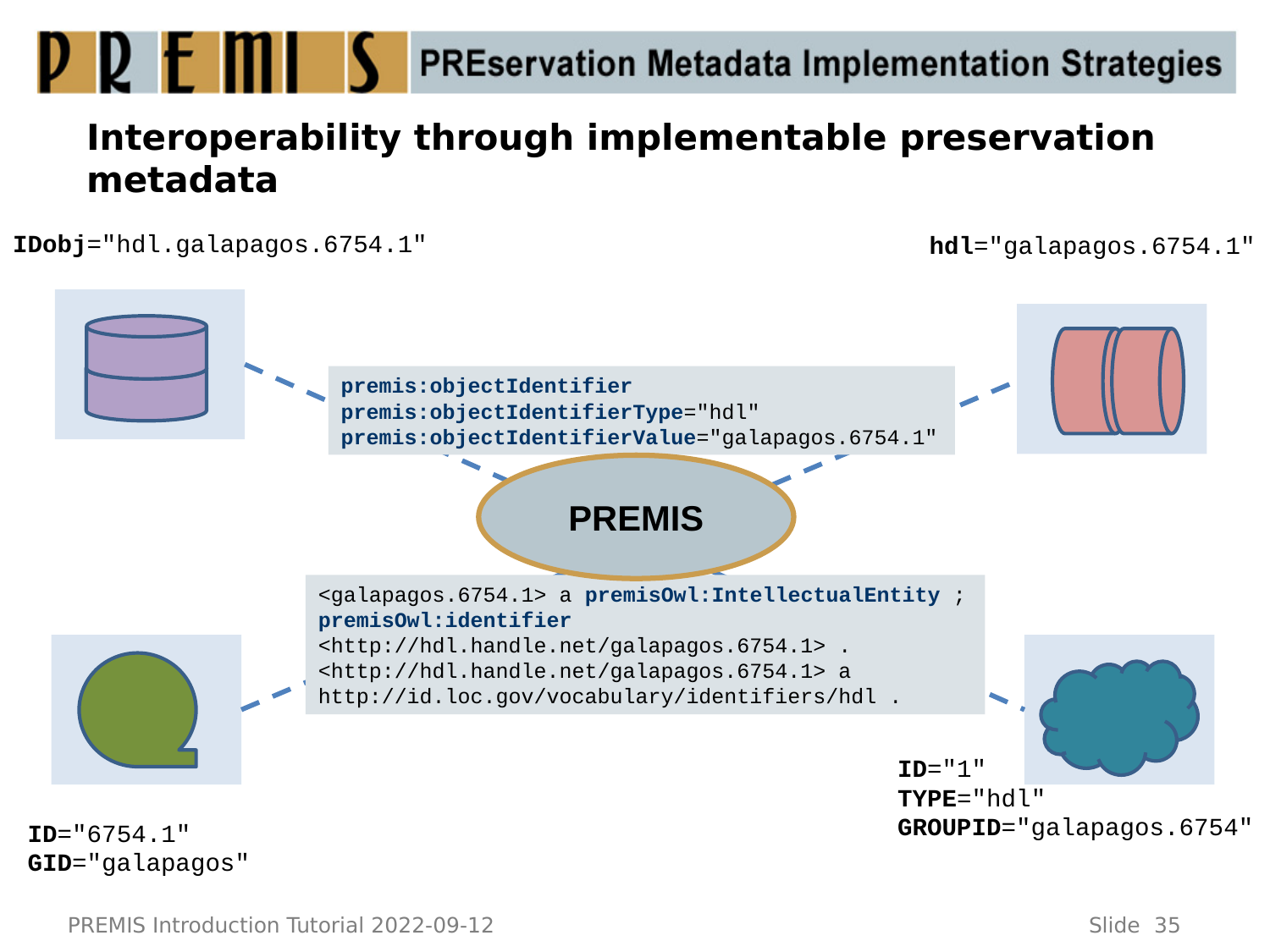

# Interoperability through implementable preservation metadata
IDobj="hdl.galapagos.6754.1"
hdl="galapagos.6754.1"

premis:objectIdentifier
premis:objectIdentifierType="hdl"
premis:objectIdentifierValue="galapagos.6754.1"
PREMIS
<galapagos.6754.1> a premisOwl:IntellectualEntity ;
premisOwl:identifier <http://hdl.handle.net/galapagos.6754.1> .
<http://hdl.handle.net/galapagos.6754.1> a http://id.loc.gov/vocabulary/identifiers/hdl .

ID="1"
TYPE="hdl"
GROUPID="galapagos.6754"
ID="6754.1"
GID="galapagos"